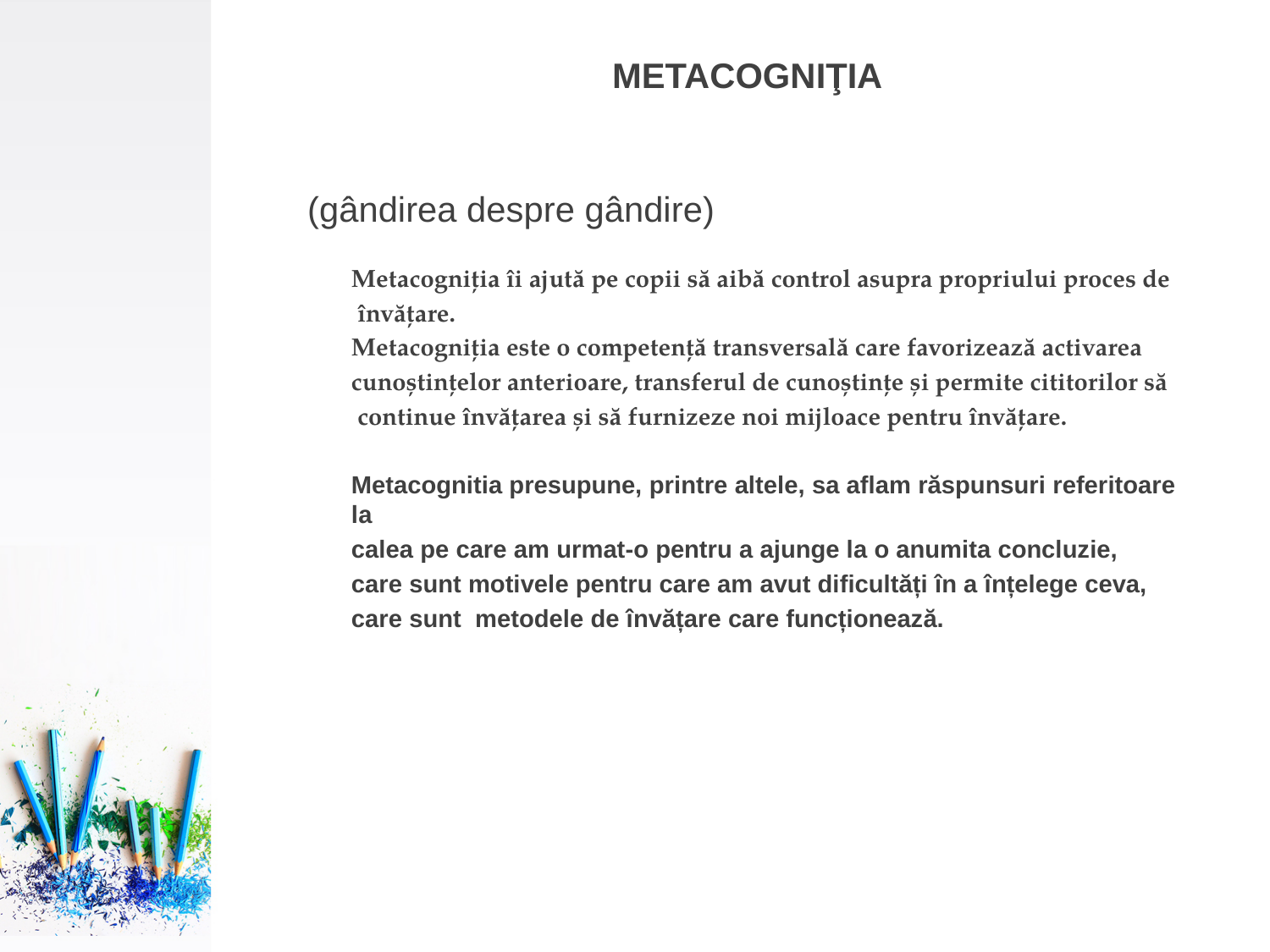

# METACOGNIŢIA
(gândirea despre gândire)
Metacogniţia îi ajută pe copii să aibă control asupra propriului proces de
 învăţare.
Metacogniţia este o competenţă transversală care favorizează activarea
cunoştinţelor anterioare, transferul de cunoştinţe şi permite cititorilor să
 continue învăţarea şi să furnizeze noi mijloace pentru învăţare.

Metacognitia presupune, printre altele, sa aflam răspunsuri referitoare la
calea pe care am urmat-o pentru a ajunge la o anumita concluzie,
care sunt motivele pentru care am avut dificultăți în a înțelege ceva,
care sunt  metodele de învățare care funcționează.